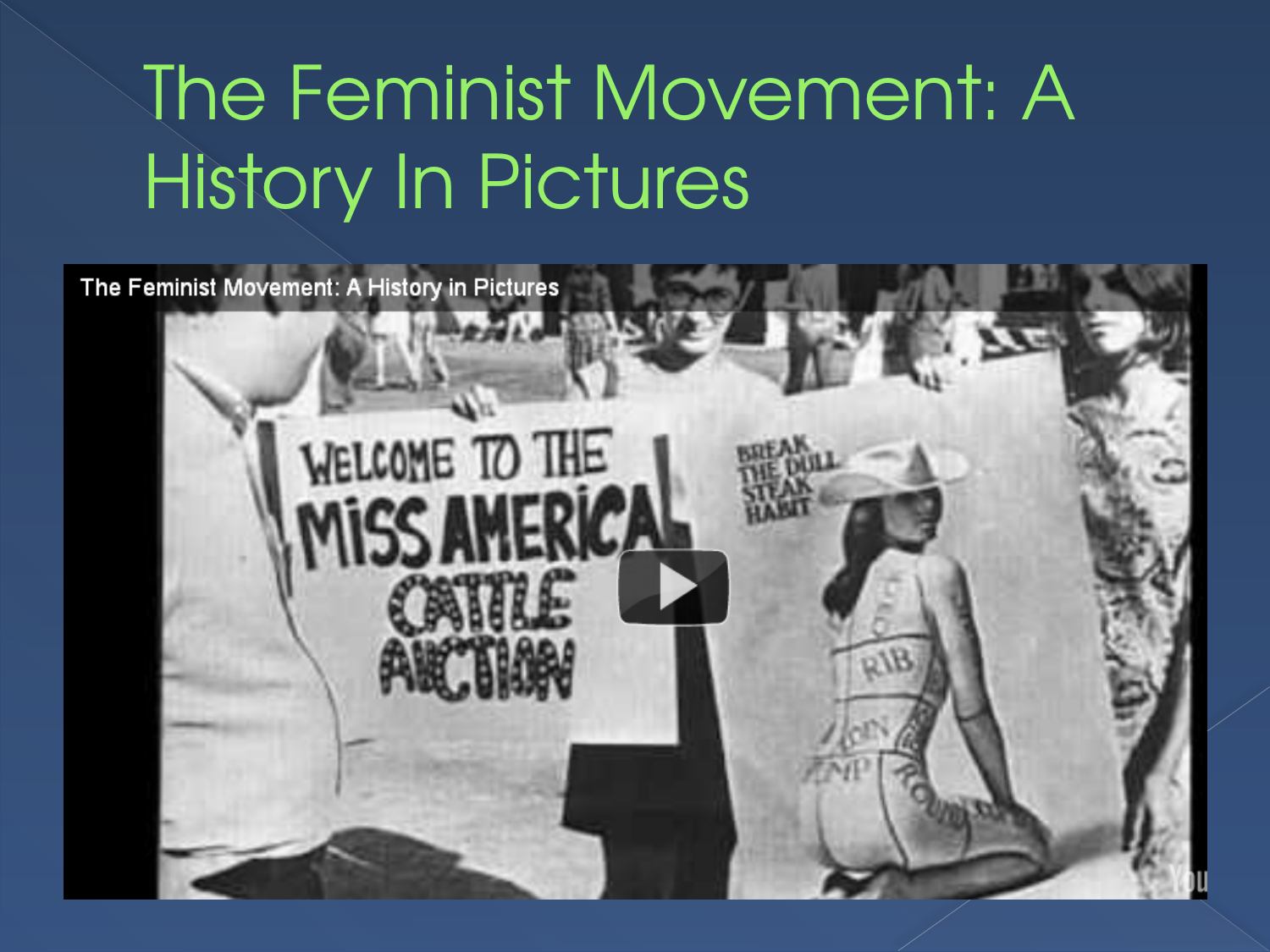

# The Feminist Movement: A History In Pictures